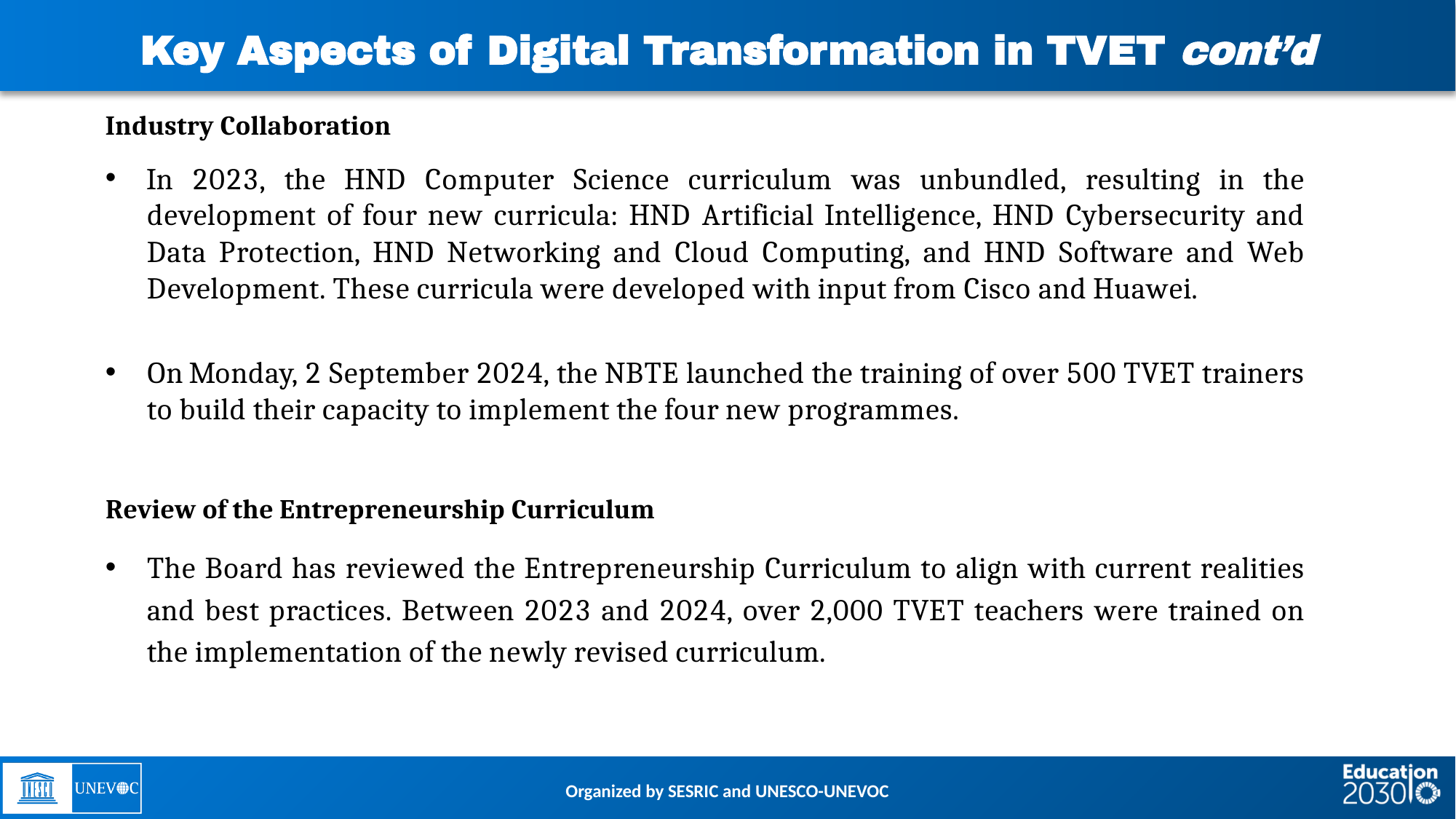

# Key Aspects of Digital Transformation in TVET cont’d
Industry Collaboration
In 2023, the HND Computer Science curriculum was unbundled, resulting in the development of four new curricula: HND Artificial Intelligence, HND Cybersecurity and Data Protection, HND Networking and Cloud Computing, and HND Software and Web Development. These curricula were developed with input from Cisco and Huawei.

On Monday, 2 September 2024, the NBTE launched the training of over 500 TVET trainers to build their capacity to implement the four new programmes.

Review of the Entrepreneurship Curriculum
The Board has reviewed the Entrepreneurship Curriculum to align with current realities and best practices. Between 2023 and 2024, over 2,000 TVET teachers were trained on the implementation of the newly revised curriculum.